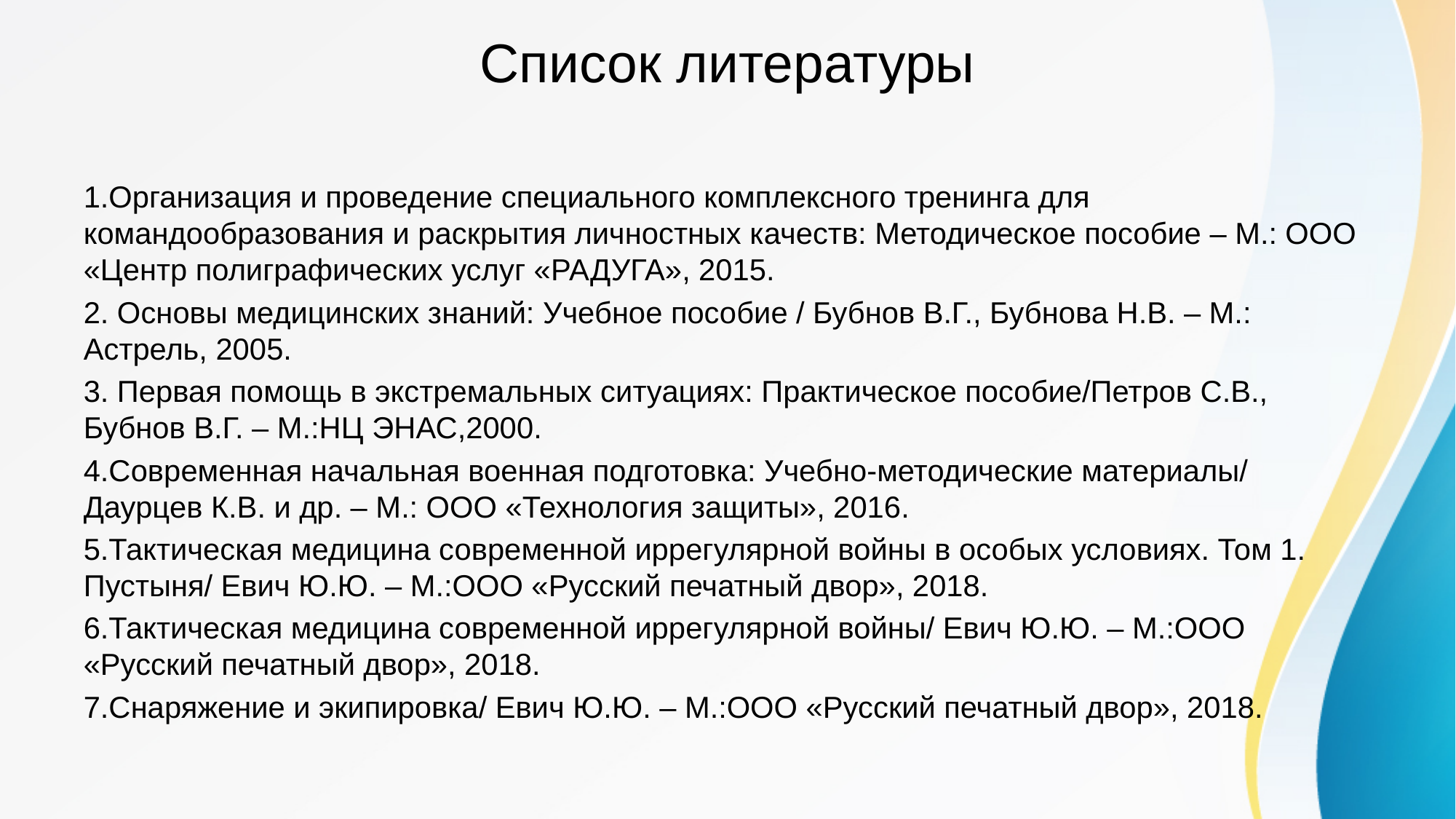

# Список литературы
1.Организация и проведение специального комплексного тренинга для командообразования и раскрытия личностных качеств: Методическое пособие – М.: ООО «Центр полиграфических услуг «РАДУГА», 2015.
2. Основы медицинских знаний: Учебное пособие / Бубнов В.Г., Бубнова Н.В. – М.: Астрель, 2005.
3. Первая помощь в экстремальных ситуациях: Практическое пособие/Петров С.В., Бубнов В.Г. – М.:НЦ ЭНАС,2000.
4.Современная начальная военная подготовка: Учебно-методические материалы/ Даурцев К.В. и др. – М.: ООО «Технология защиты», 2016.
5.Тактическая медицина современной иррегулярной войны в особых условиях. Том 1. Пустыня/ Евич Ю.Ю. – М.:ООО «Русский печатный двор», 2018.
6.Тактическая медицина современной иррегулярной войны/ Евич Ю.Ю. – М.:ООО «Русский печатный двор», 2018.
7.Снаряжение и экипировка/ Евич Ю.Ю. – М.:ООО «Русский печатный двор», 2018.